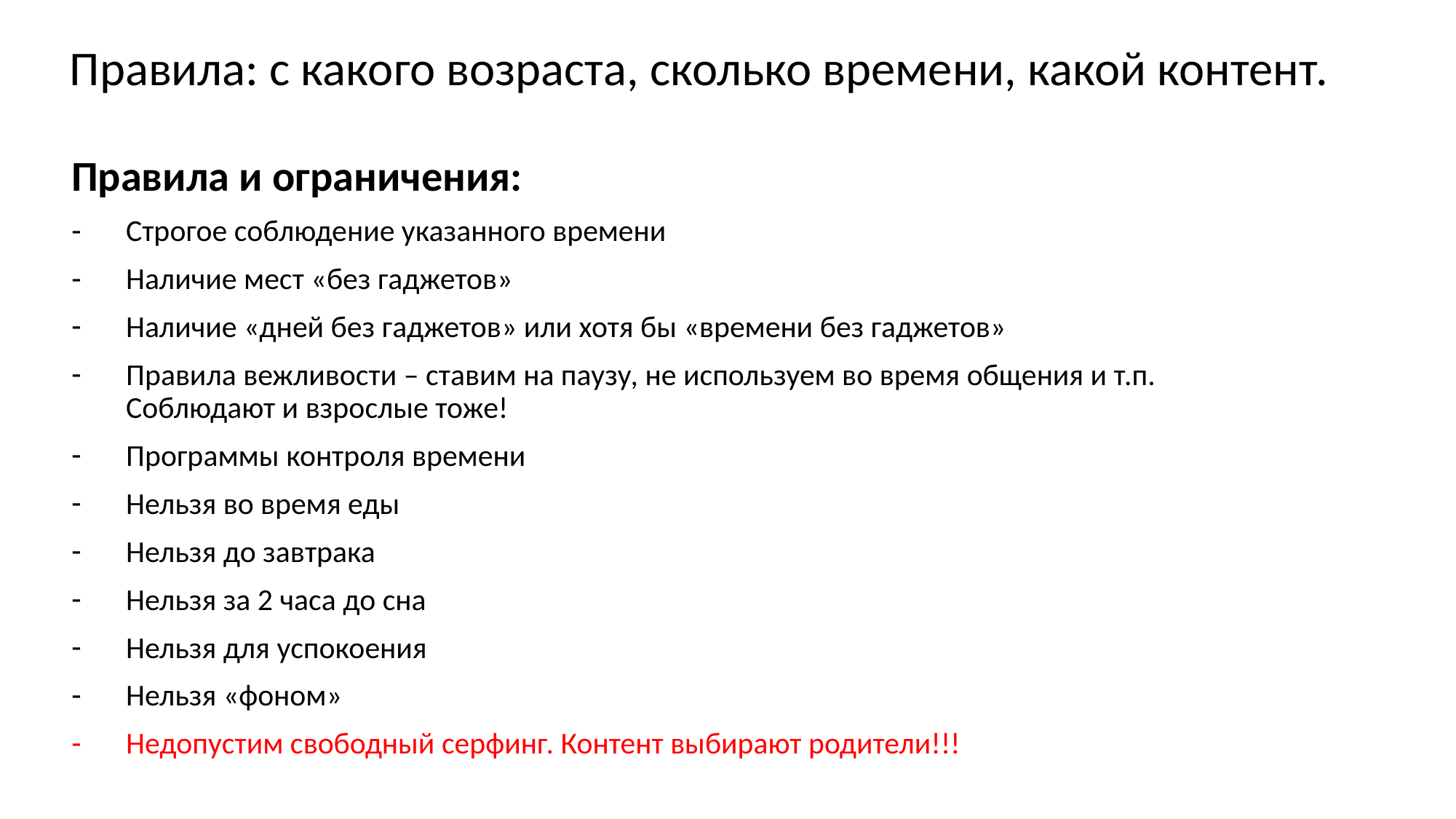

# Правила: с какого возраста, сколько времени, какой контент.
Правила и ограничения:
Строгое соблюдение указанного времени
Наличие мест «без гаджетов»
Наличие «дней без гаджетов» или хотя бы «времени без гаджетов»
Правила вежливости – ставим на паузу, не используем во время общения и т.п. Соблюдают и взрослые тоже!
Программы контроля времени
Нельзя во время еды
Нельзя до завтрака
Нельзя за 2 часа до сна
Нельзя для успокоения
Нельзя «фоном»
Недопустим свободный серфинг. Контент выбирают родители!!!